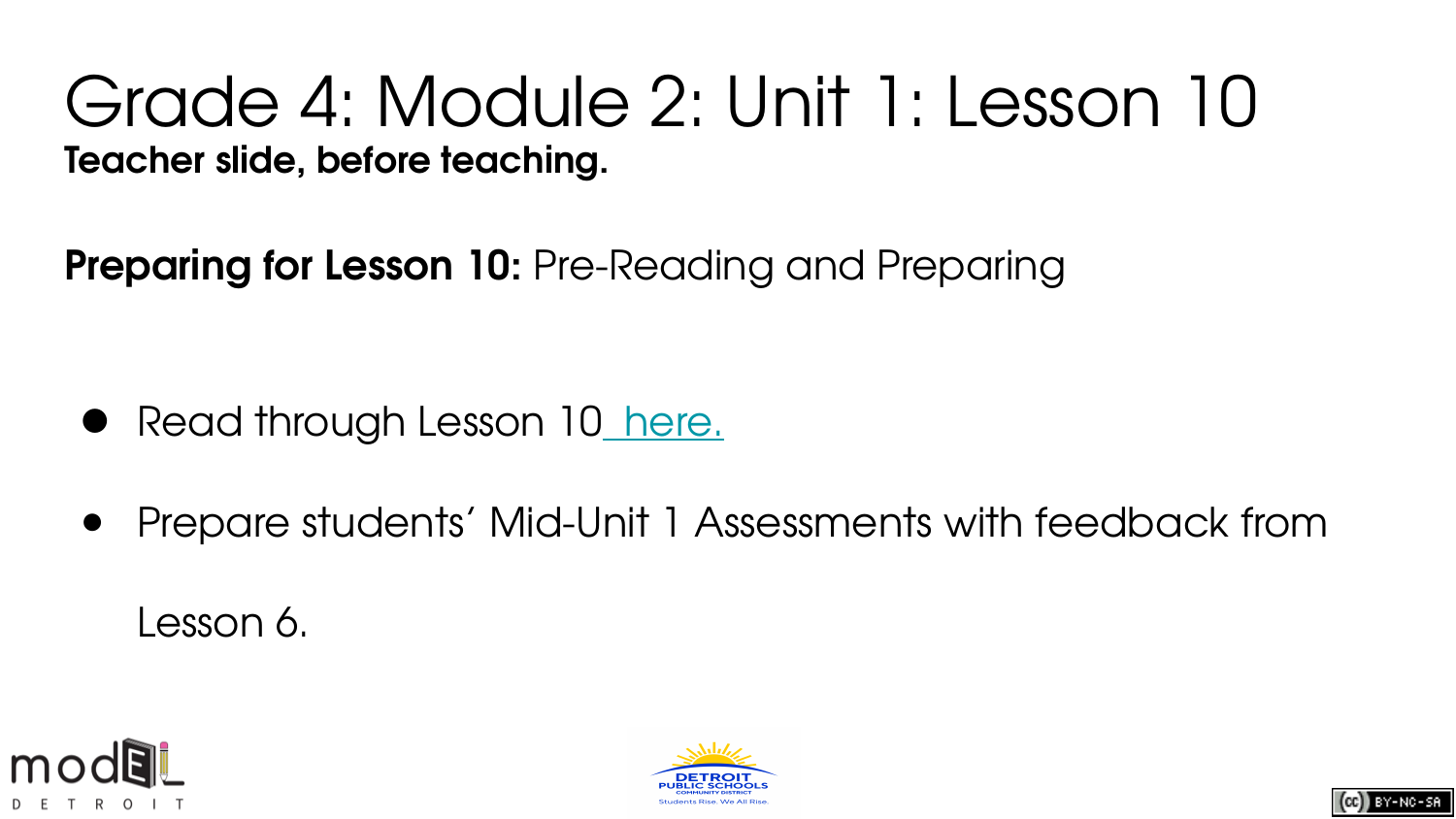

# Grade 4: Module 2: Unit 1: Lesson 10
Teacher slide, before teaching.

Preparing for Lesson 10: Pre-Reading and Preparing

Read through Lesson 10  here.
Prepare students’ Mid-Unit 1 Assessments with feedback from Lesson 6.